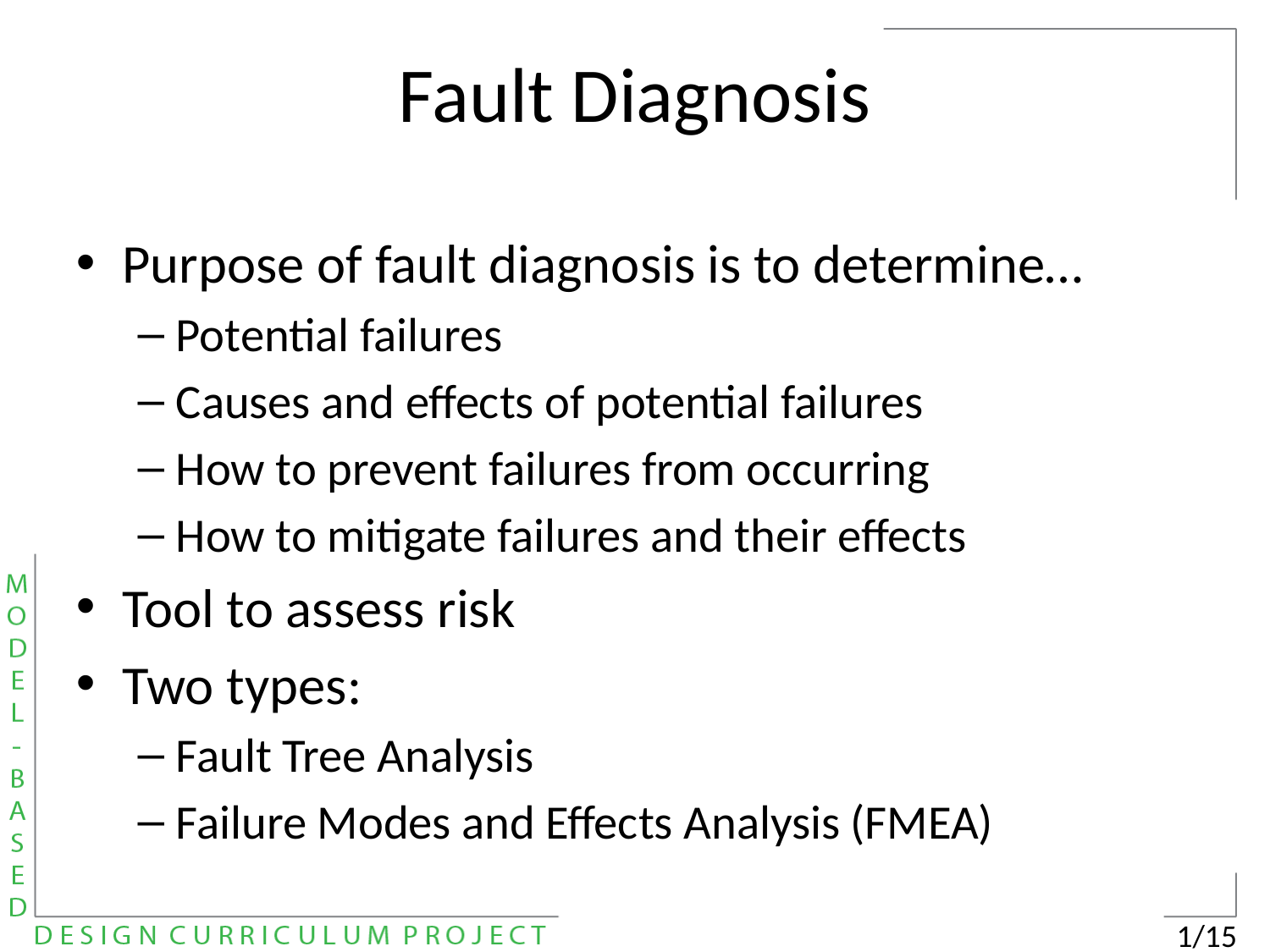

Fault Diagnosis
Purpose of fault diagnosis is to determine…
Potential failures
Causes and effects of potential failures
How to prevent failures from occurring
How to mitigate failures and their effects
Tool to assess risk
Two types:
Fault Tree Analysis
Failure Modes and Effects Analysis (FMEA)
1/15